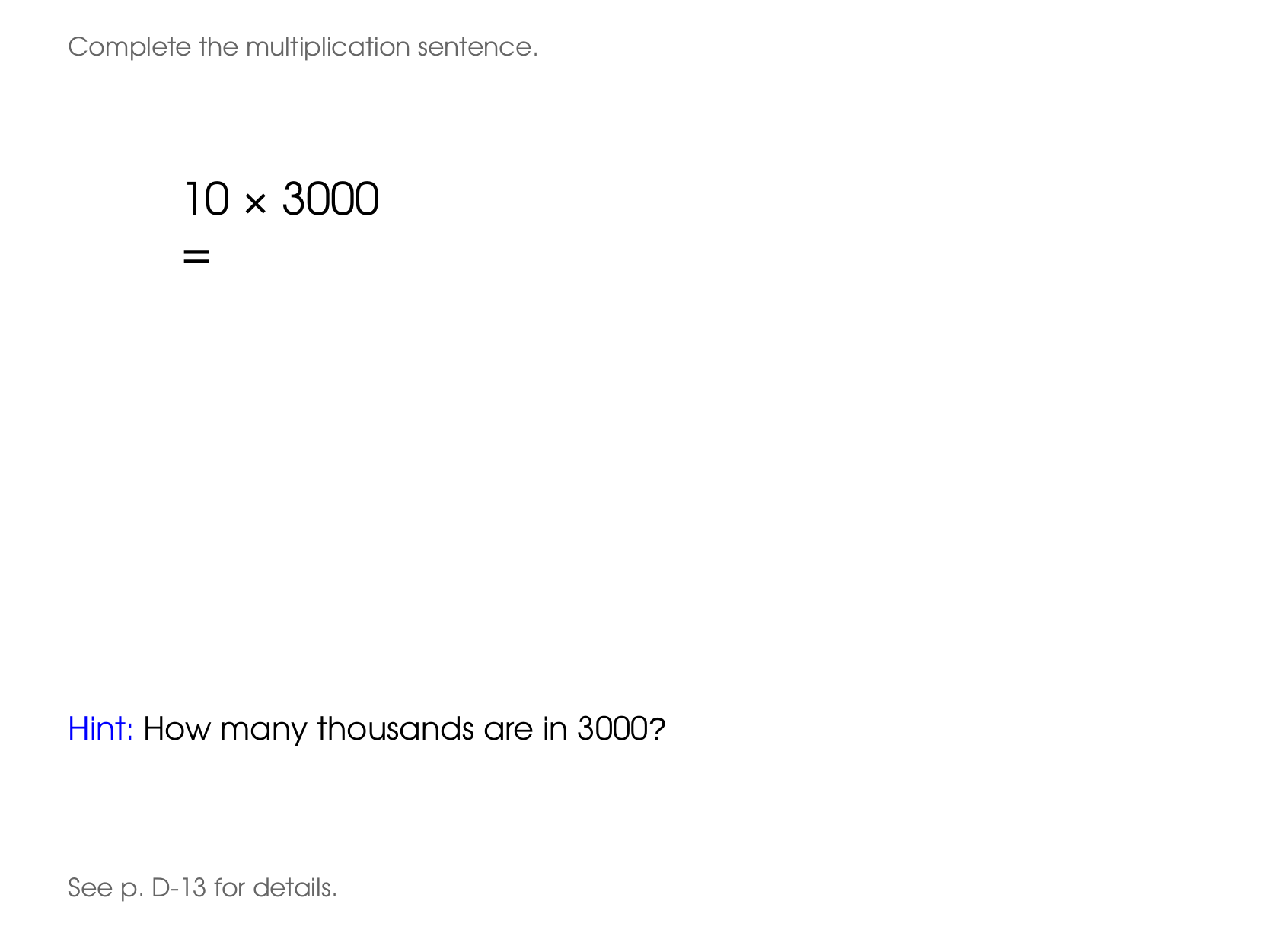

Complete the multiplication sentence.
10 × 3000 =
Hint: How many thousands are in 3000?
See p. D-13 for details.